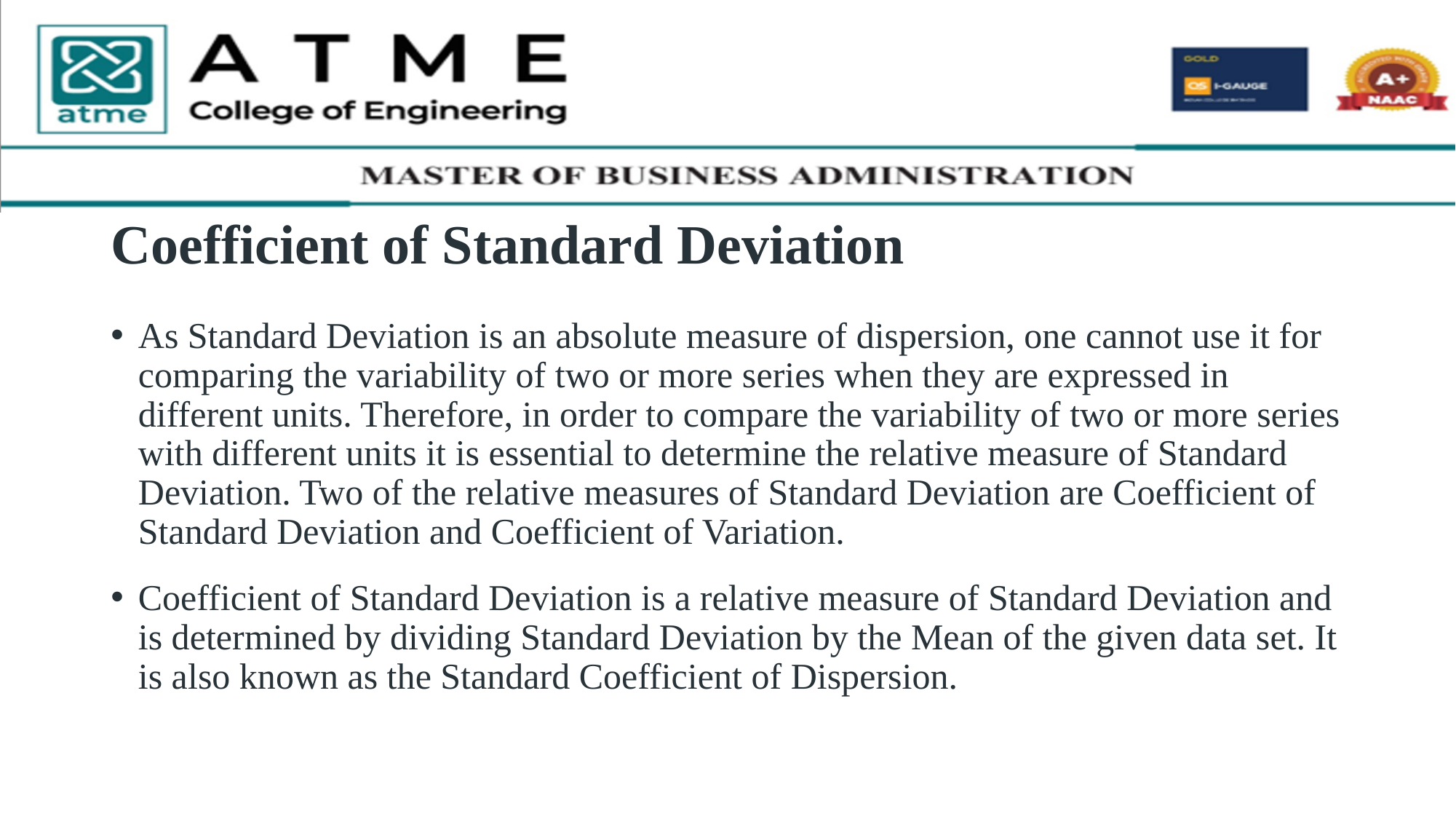

# Coefficient of Standard Deviation
As Standard Deviation is an absolute measure of dispersion, one cannot use it for comparing the variability of two or more series when they are expressed in different units. Therefore, in order to compare the variability of two or more series with different units it is essential to determine the relative measure of Standard Deviation. Two of the relative measures of Standard Deviation are Coefficient of Standard Deviation and Coefficient of Variation.
Coefficient of Standard Deviation is a relative measure of Standard Deviation and is determined by dividing Standard Deviation by the Mean of the given data set. It is also known as the Standard Coefficient of Dispersion.